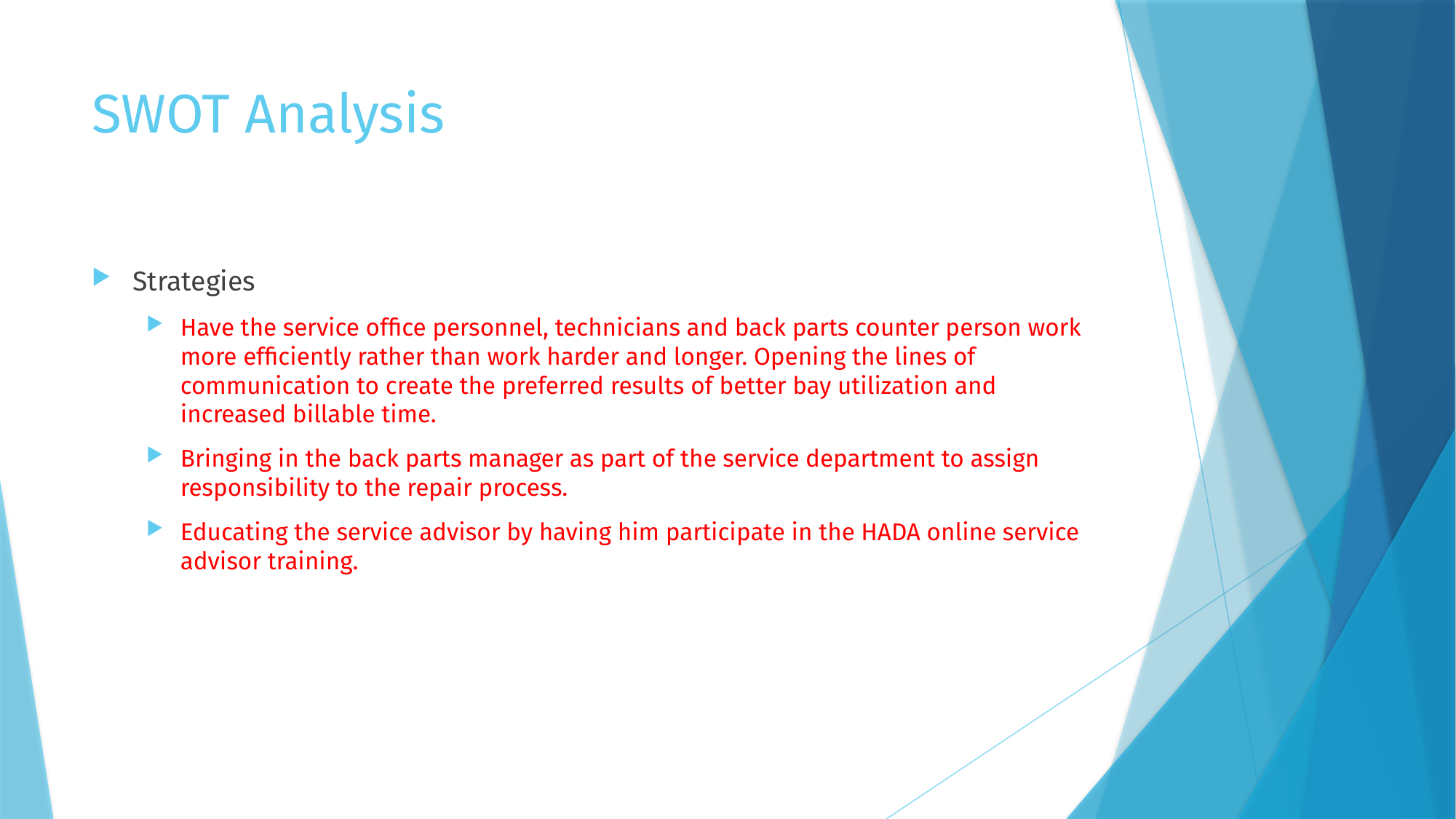

# SWOT Analysis
Strategies
Have the service office personnel, technicians and back parts counter person work more efficiently rather than work harder and longer. Opening the lines of communication to create the preferred results of better bay utilization and increased billable time.
Bringing in the back parts manager as part of the service department to assign responsibility to the repair process.
Educating the service advisor by having him participate in the HADA online service advisor training.